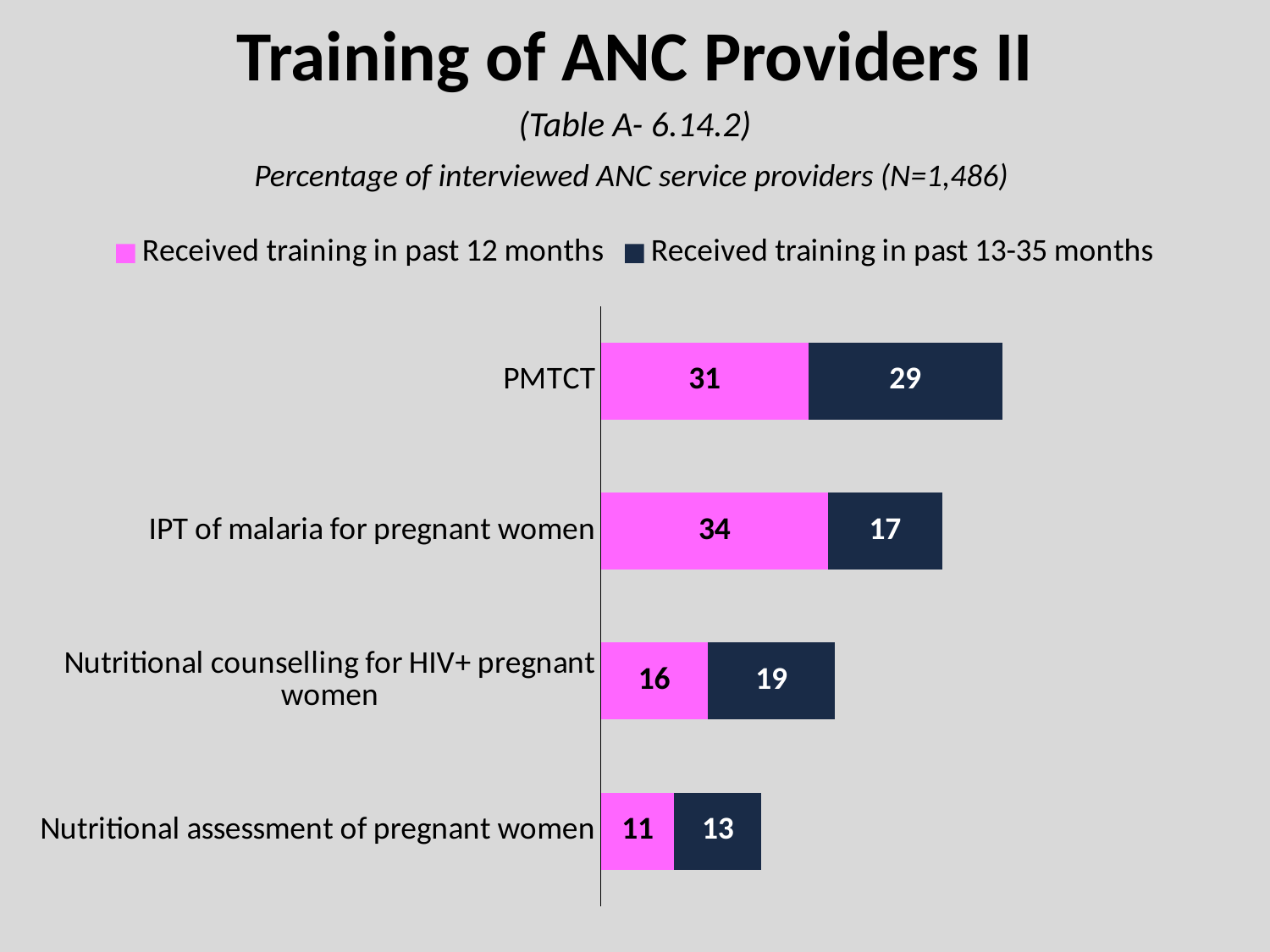

# Training of ANC Providers II
(Table A- 6.14.2)
Percentage of interviewed ANC service providers (N=1,486)

### Chart

| Category | Received training in past 12 months | Received training in past 13-35 months |
|---|---|---|
| Nutritional assessment of pregnant women | 11.0 | 13.0 |
| Nutritional counselling for HIV+ pregnant women | 16.0 | 19.0 |
| IPT of malaria for pregnant women | 34.0 | 17.0 |
| PMTCT | 31.0 | 29.0 |